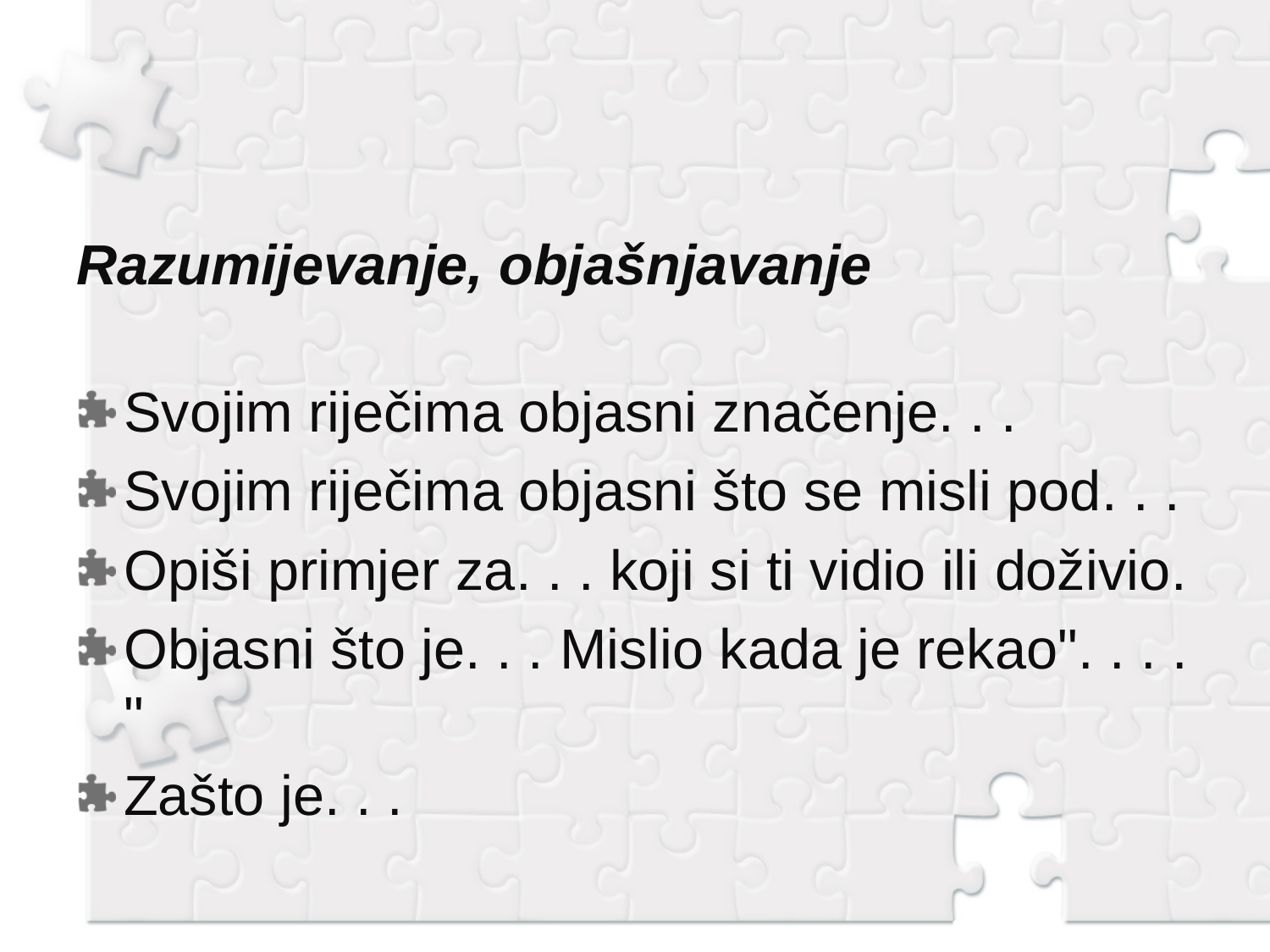

#
Razumijevanje, objašnjavanje
Svojim riječima objasni značenje. . .
Svojim riječima objasni što se misli pod. . .
Opiši primjer za. . . koji si ti vidio ili doživio.
Objasni što je. . . Mislio kada je rekao". . . . "
Zašto je. . .